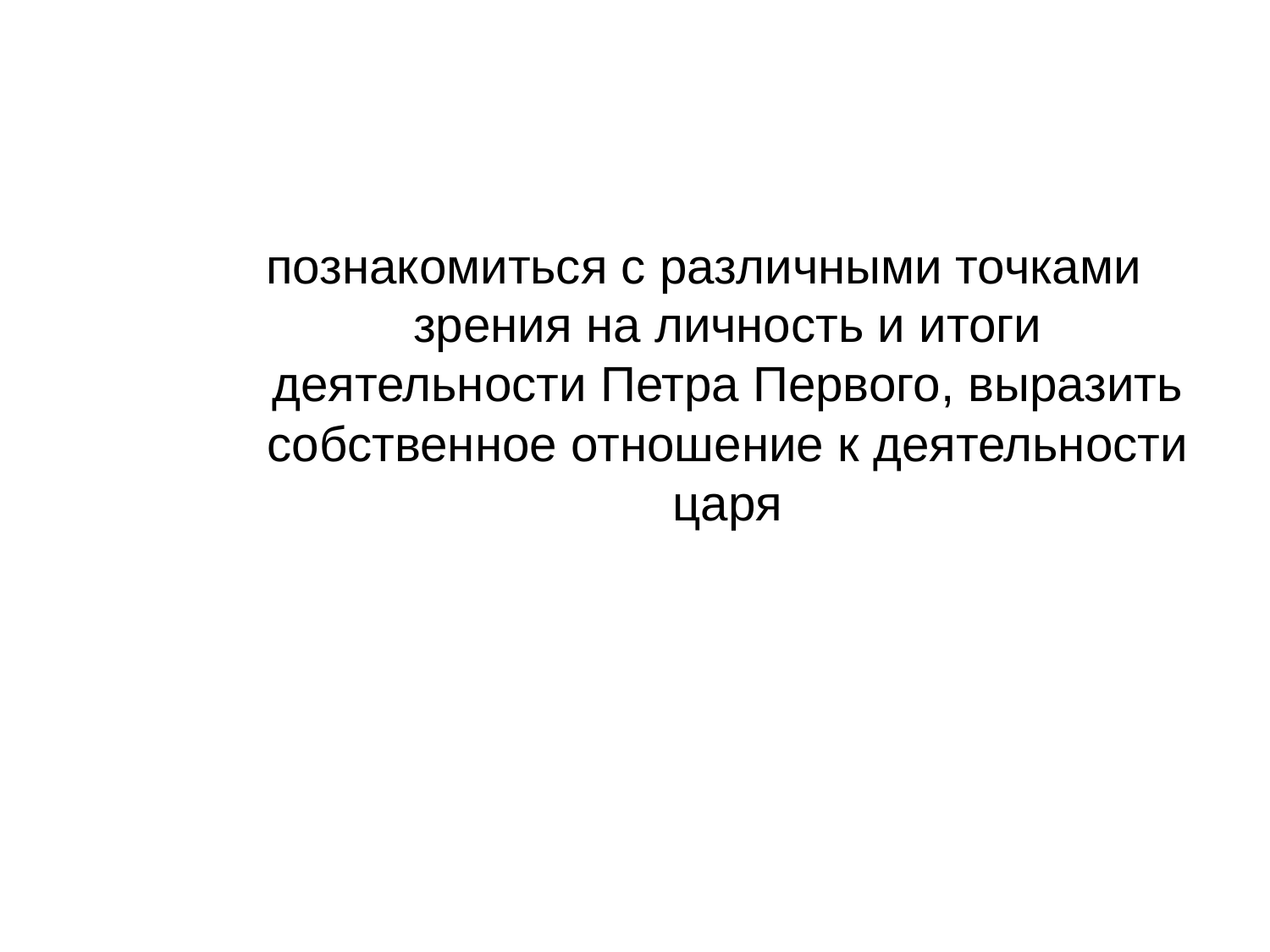

#

познакомиться с различными точками зрения на личность и итоги деятельности Петра Первого, выразить собственное отношение к деятельности царя